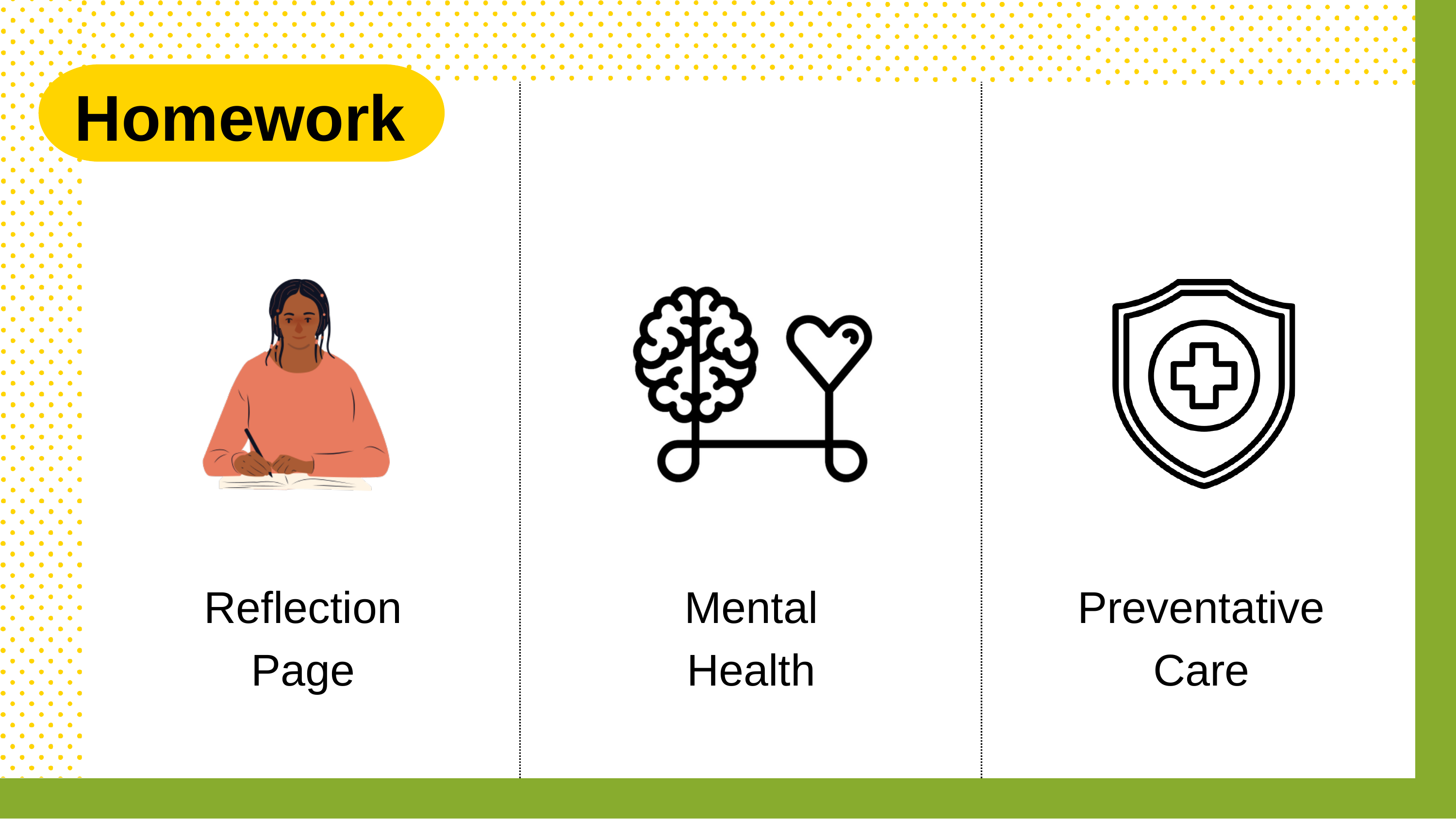

Homework

Reflection
Page
Mental
Health
Preventative
Care